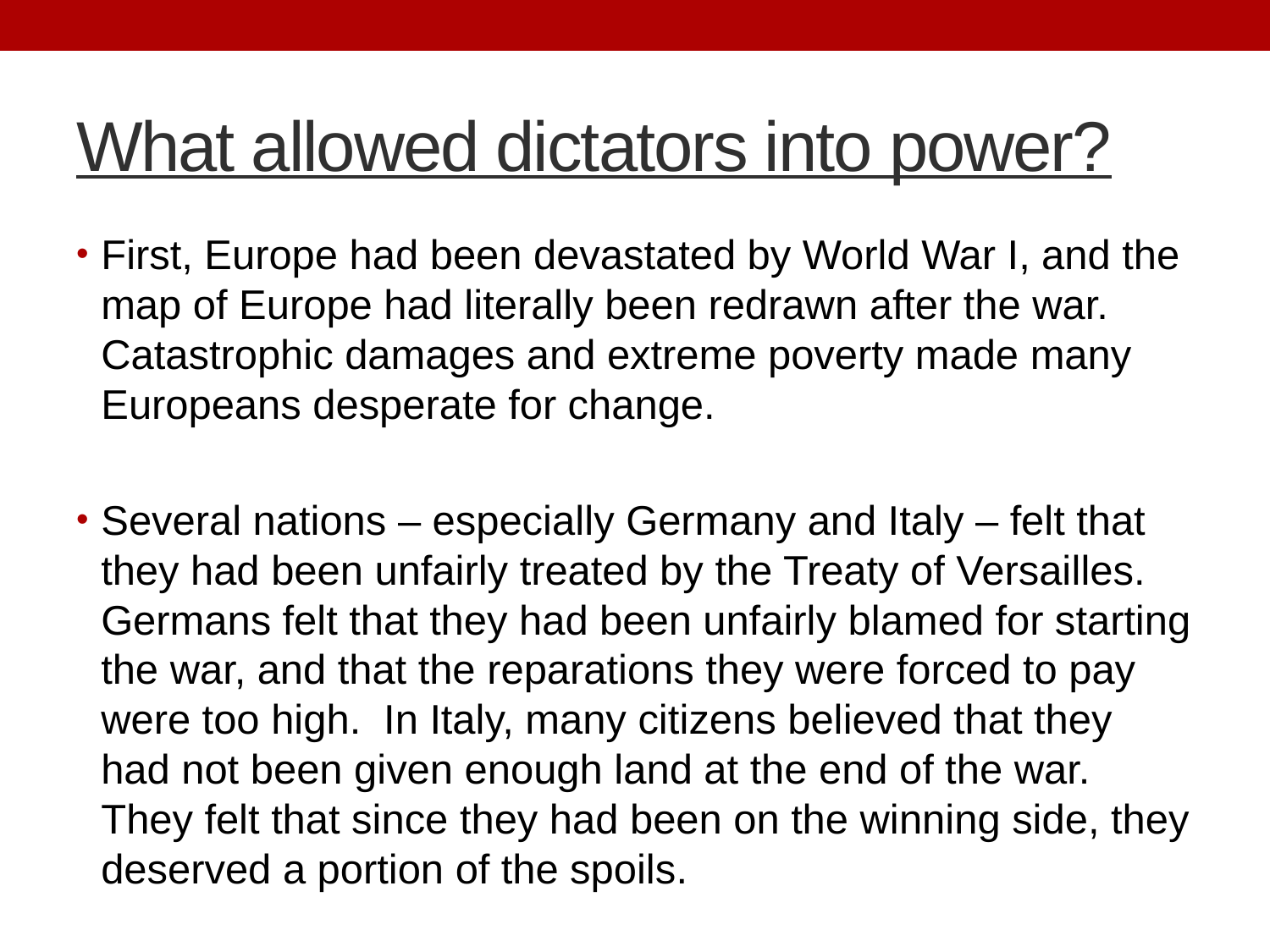

# What allowed dictators into power?
First, Europe had been devastated by World War I, and the map of Europe had literally been redrawn after the war.  Catastrophic damages and extreme poverty made many Europeans desperate for change.

Several nations – especially Germany and Italy – felt that they had been unfairly treated by the Treaty of Versailles.  Germans felt that they had been unfairly blamed for starting the war, and that the reparations they were forced to pay were too high.  In Italy, many citizens believed that they had not been given enough land at the end of the war.  They felt that since they had been on the winning side, they deserved a portion of the spoils.